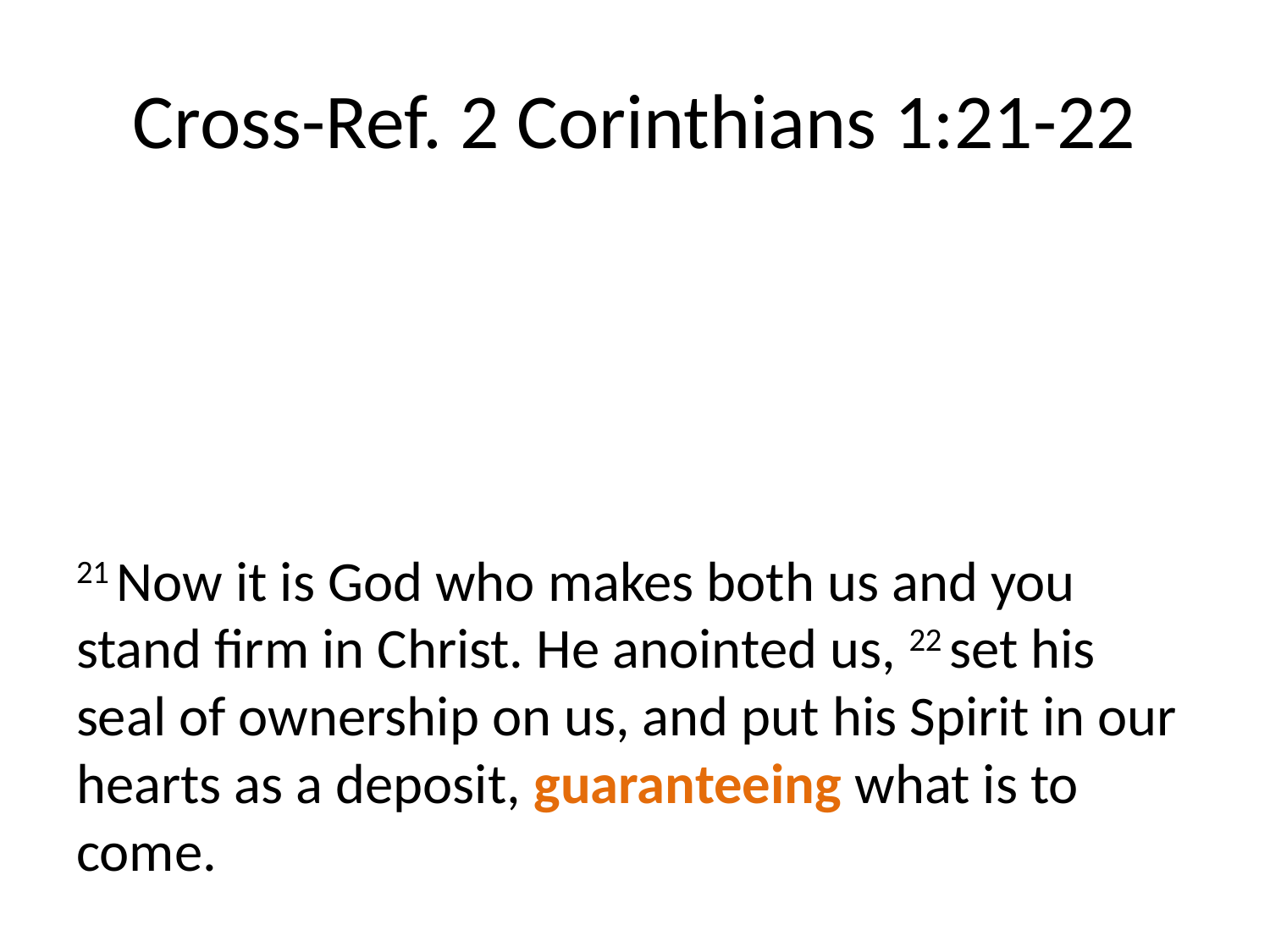

# Cross-Ref. 2 Corinthians 1:21-22

21 Now it is God who makes both us and you stand firm in Christ. He anointed us, 22 set his seal of ownership on us, and put his Spirit in our hearts as a deposit, guaranteeing what is to come.